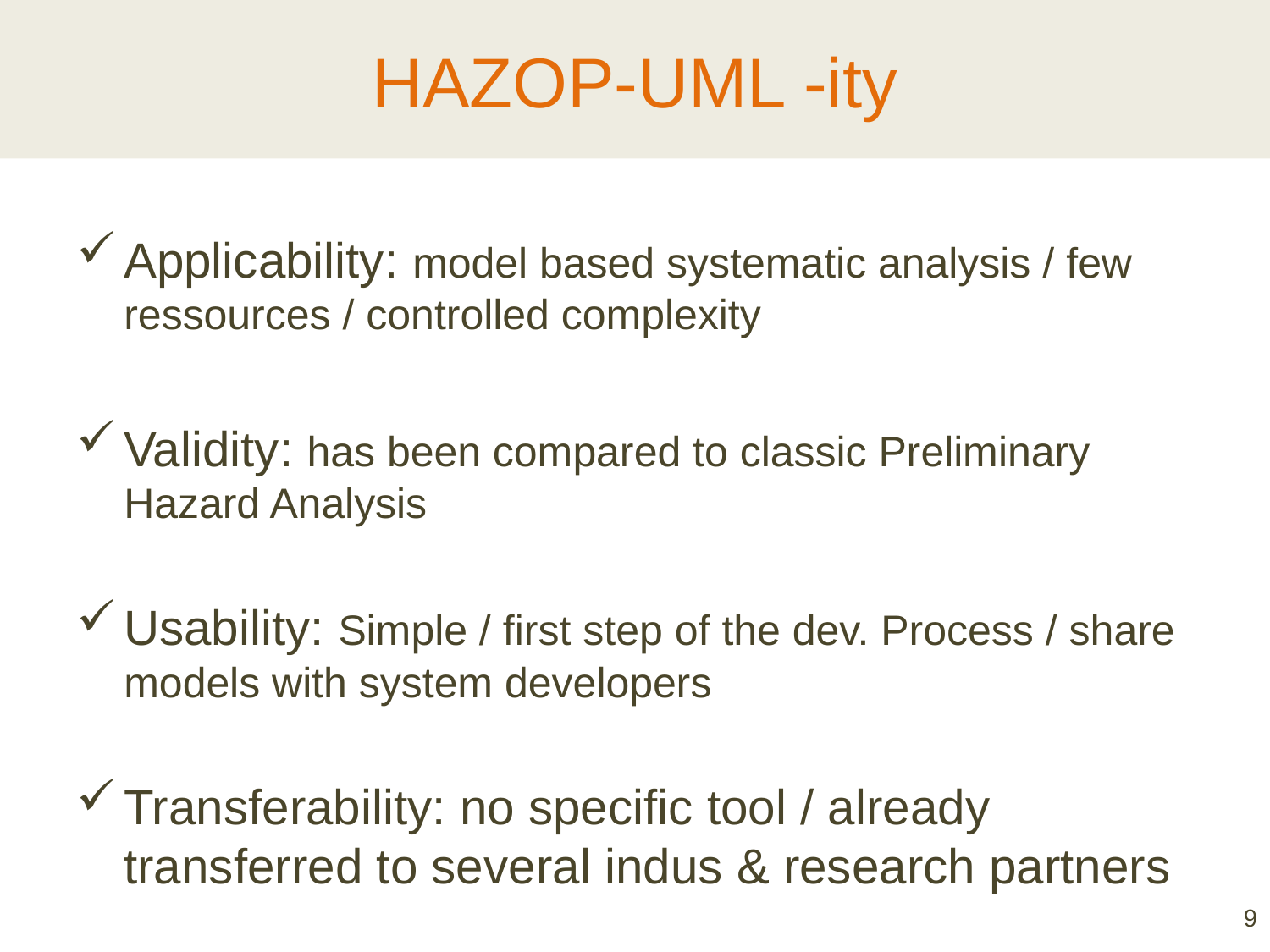

# HAZOP-UML -ity
Applicability: model based systematic analysis / few ressources / controlled complexity

Validity: has been compared to classic Preliminary Hazard Analysis

Usability: Simple / first step of the dev. Process / share models with system developers

Transferability: no specific tool / already transferred to several indus & research partners
9